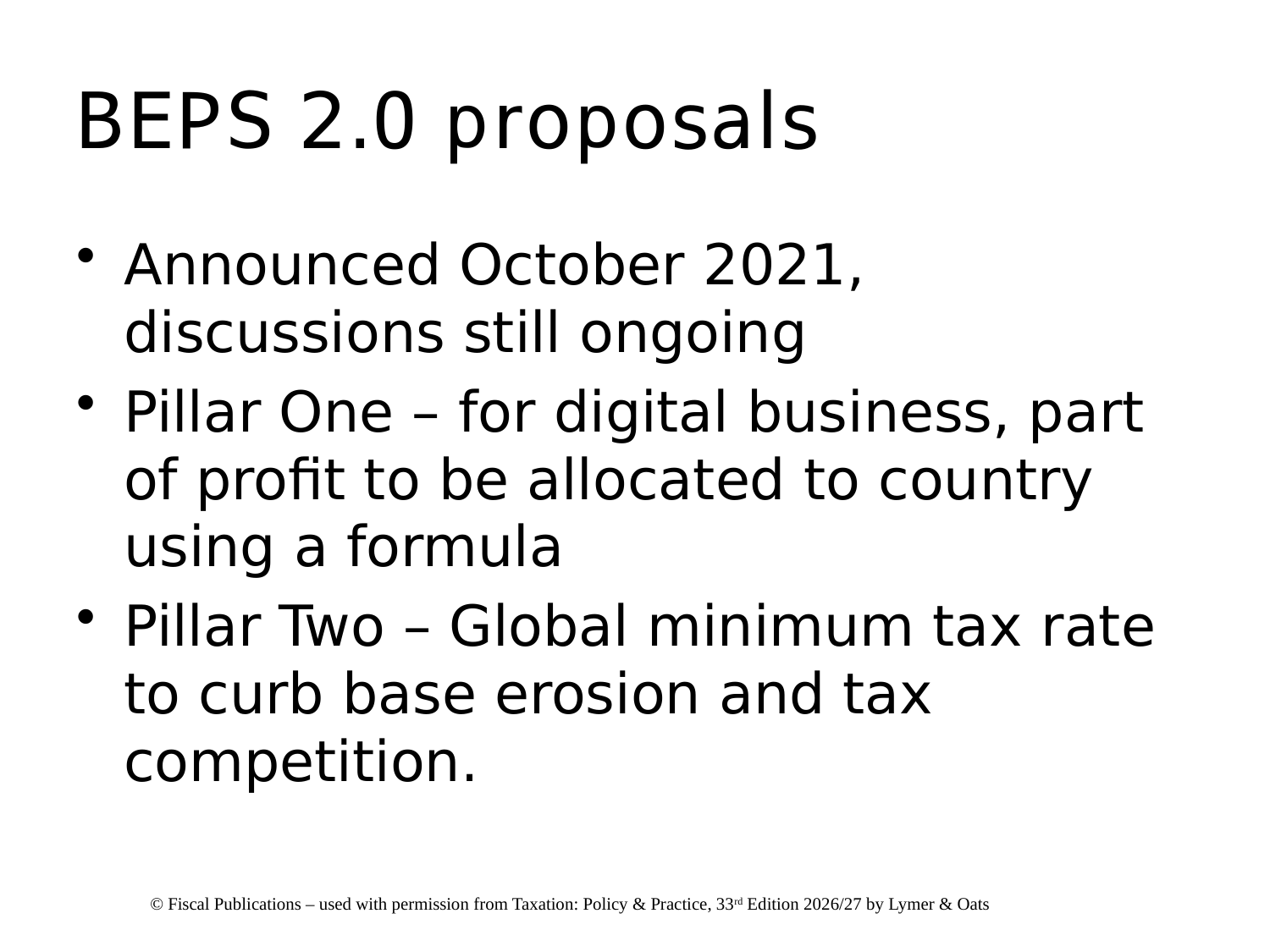

# BEPS 2.0 proposals
Announced October 2021, discussions still ongoing
Pillar One – for digital business, part of profit to be allocated to country using a formula
Pillar Two – Global minimum tax rate to curb base erosion and tax competition.